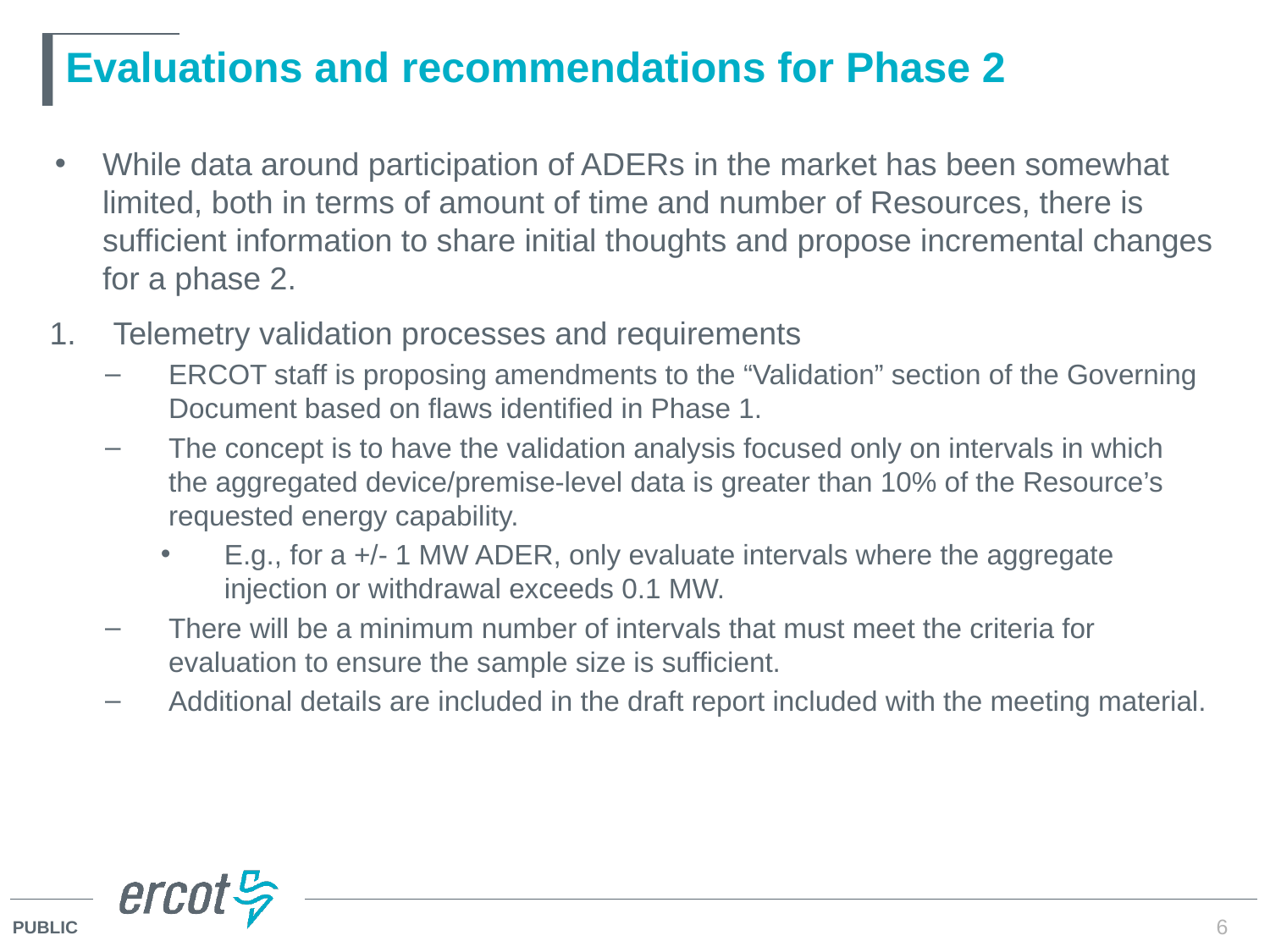

# Evaluations and recommendations for Phase 2
While data around participation of ADERs in the market has been somewhat limited, both in terms of amount of time and number of Resources, there is sufficient information to share initial thoughts and propose incremental changes for a phase 2.

Telemetry validation processes and requirements
ERCOT staff is proposing amendments to the “Validation” section of the Governing Document based on flaws identified in Phase 1.
The concept is to have the validation analysis focused only on intervals in which the aggregated device/premise-level data is greater than 10% of the Resource’s requested energy capability.
E.g., for a +/- 1 MW ADER, only evaluate intervals where the aggregate injection or withdrawal exceeds 0.1 MW.
There will be a minimum number of intervals that must meet the criteria for evaluation to ensure the sample size is sufficient.
Additional details are included in the draft report included with the meeting material.
6